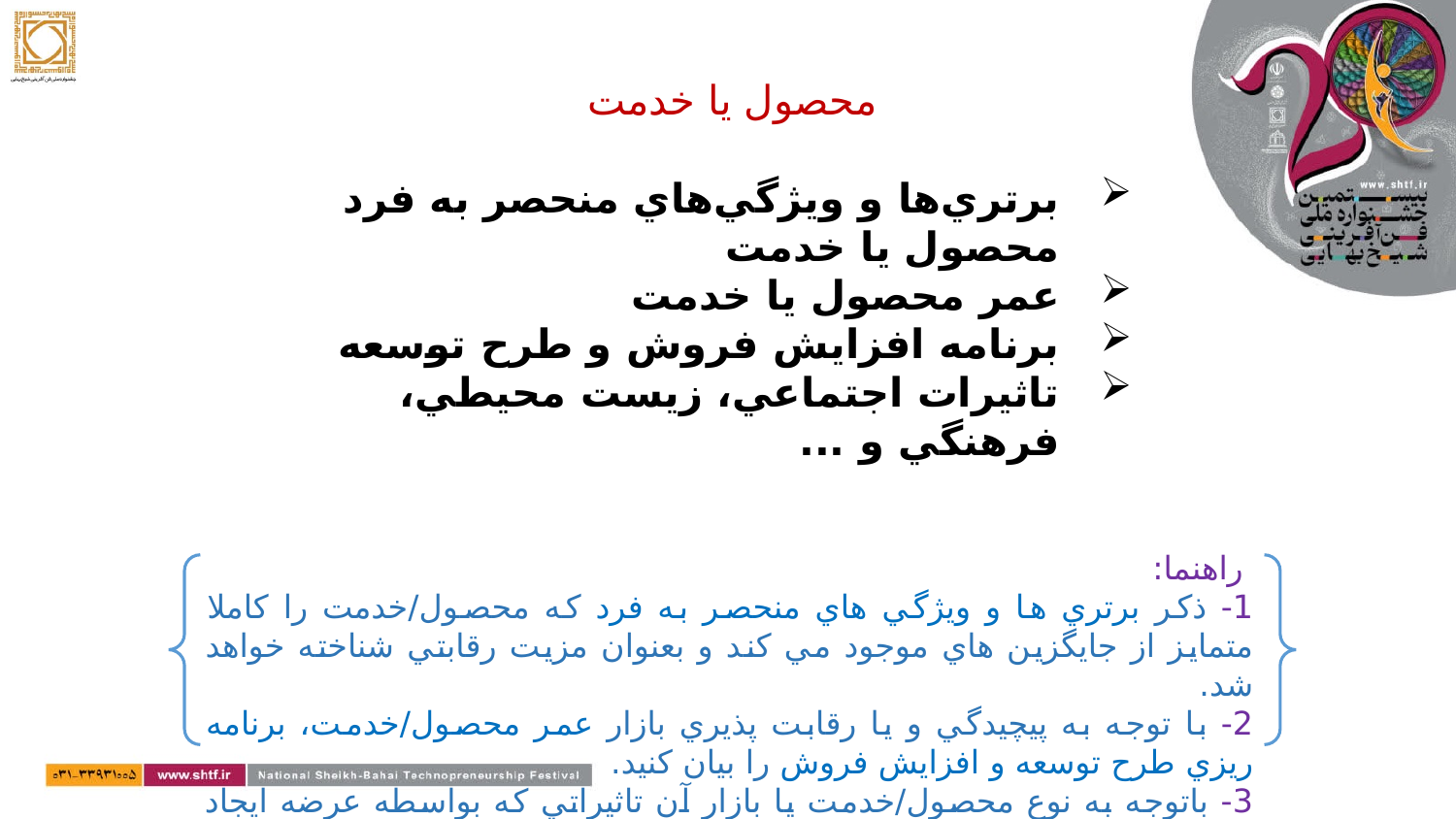

محصول يا خدمت

برتري‌ها و ويژگي‌هاي منحصر به فرد محصول يا خدمت
عمر محصول يا خدمت
برنامه افزايش فروش و طرح توسعه
تاثيرات اجتماعي، زيست محيطي، فرهنگي و ...

 راهنما:
1- ذکر برتري ها و ويژگي هاي منحصر به فرد که محصول/خدمت را کاملا متمايز از جايگزين هاي موجود مي کند و بعنوان مزيت رقابتي شناخته خواهد شد.
2- با توجه به پيچيدگي و يا رقابت پذيري بازار عمر محصول/خدمت، برنامه ريزي طرح توسعه و افزايش فروش را بيان کنيد.
3- باتوجه به نوع محصول/خدمت يا بازار آن تاثيراتي که بواسطه عرضه ايجاد خواهد شد تشريح شود.